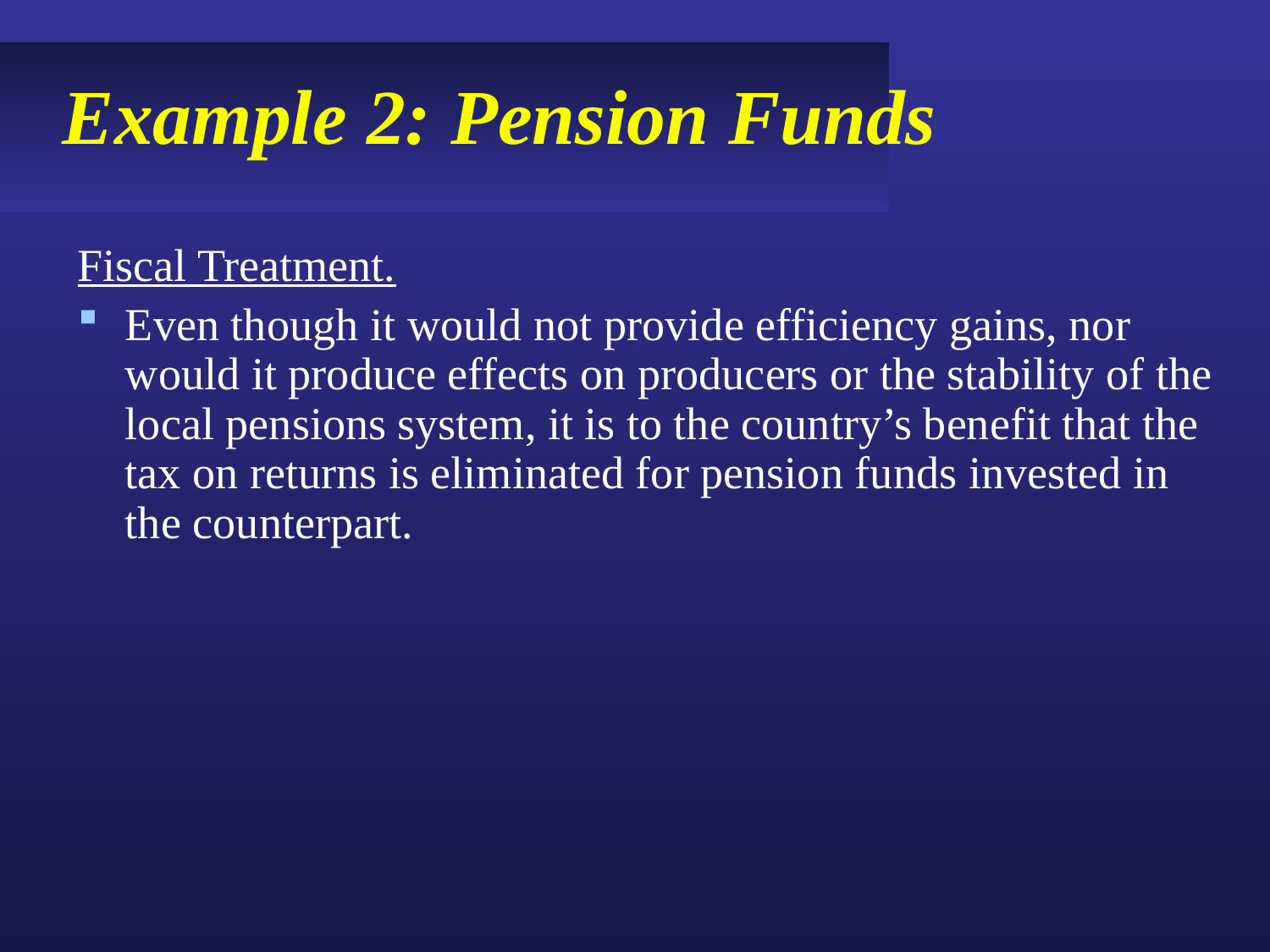

# Example 2: Pension Funds

Fiscal Treatment.
Even though it would not provide efficiency gains, nor would it produce effects on producers or the stability of the local pensions system, it is to the country’s benefit that the tax on returns is eliminated for pension funds invested in the counterpart.